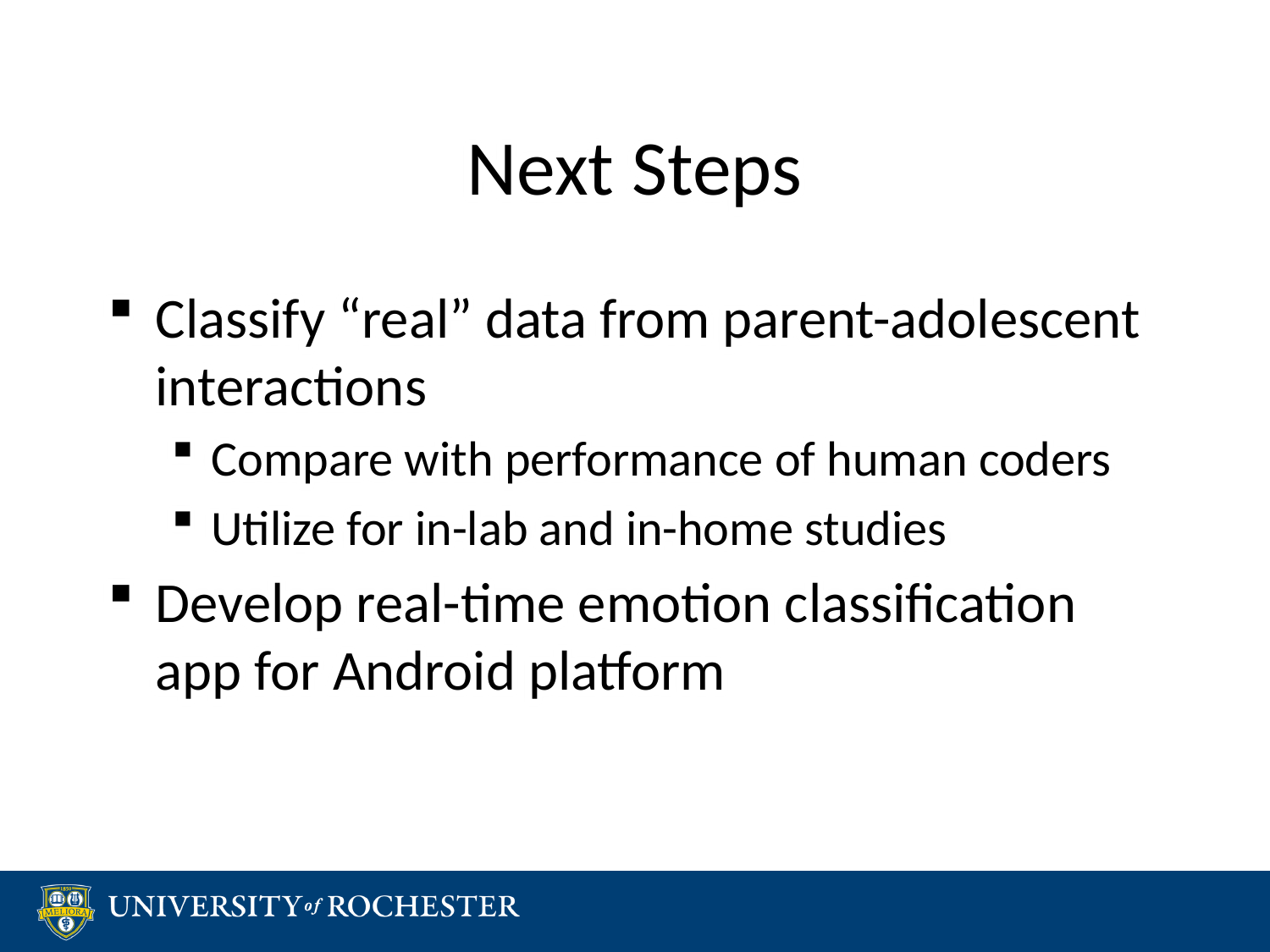

# Next Steps
Classify “real” data from parent-adolescent interactions
Compare with performance of human coders
Utilize for in-lab and in-home studies
Develop real-time emotion classification app for Android platform